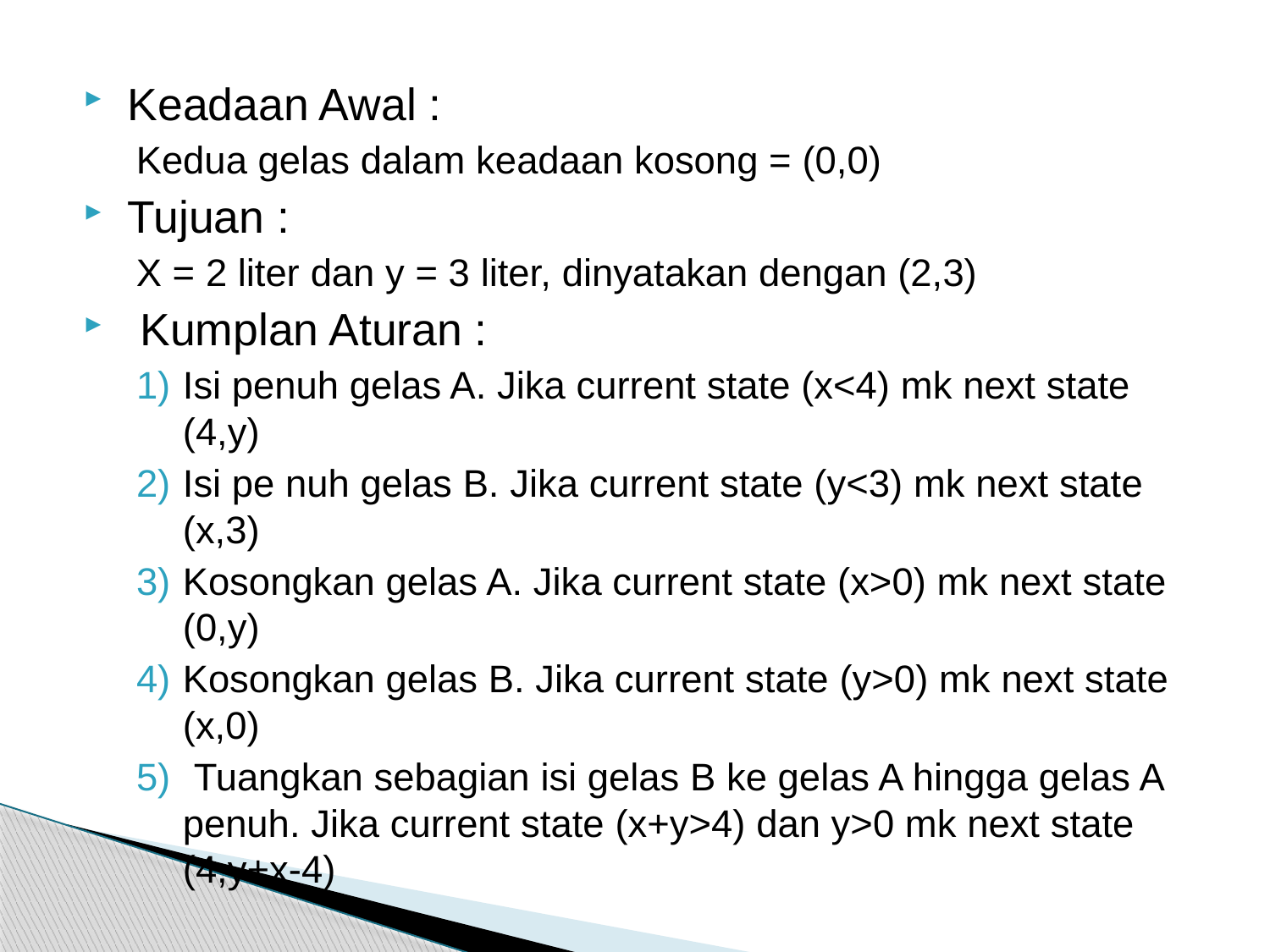

Keadaan Awal :
Kedua gelas dalam keadaan kosong = (0,0)
  Tujuan :
X = 2 liter dan y = 3 liter, dinyatakan dengan (2,3)
   Kumplan Aturan :
Isi penuh gelas A. Jika current state (x<4) mk next state (4,y)
Isi pe nuh gelas B. Jika current state (y<3) mk next state (x,3)
Kosongkan gelas A. Jika current state (x>0) mk next state (0,y)
Kosongkan gelas B. Jika current state (y>0) mk next state (x,0)
 Tuangkan sebagian isi gelas B ke gelas A hingga gelas A penuh. Jika current state (x+y>4) dan y>0 mk next state (4,y+x-4)